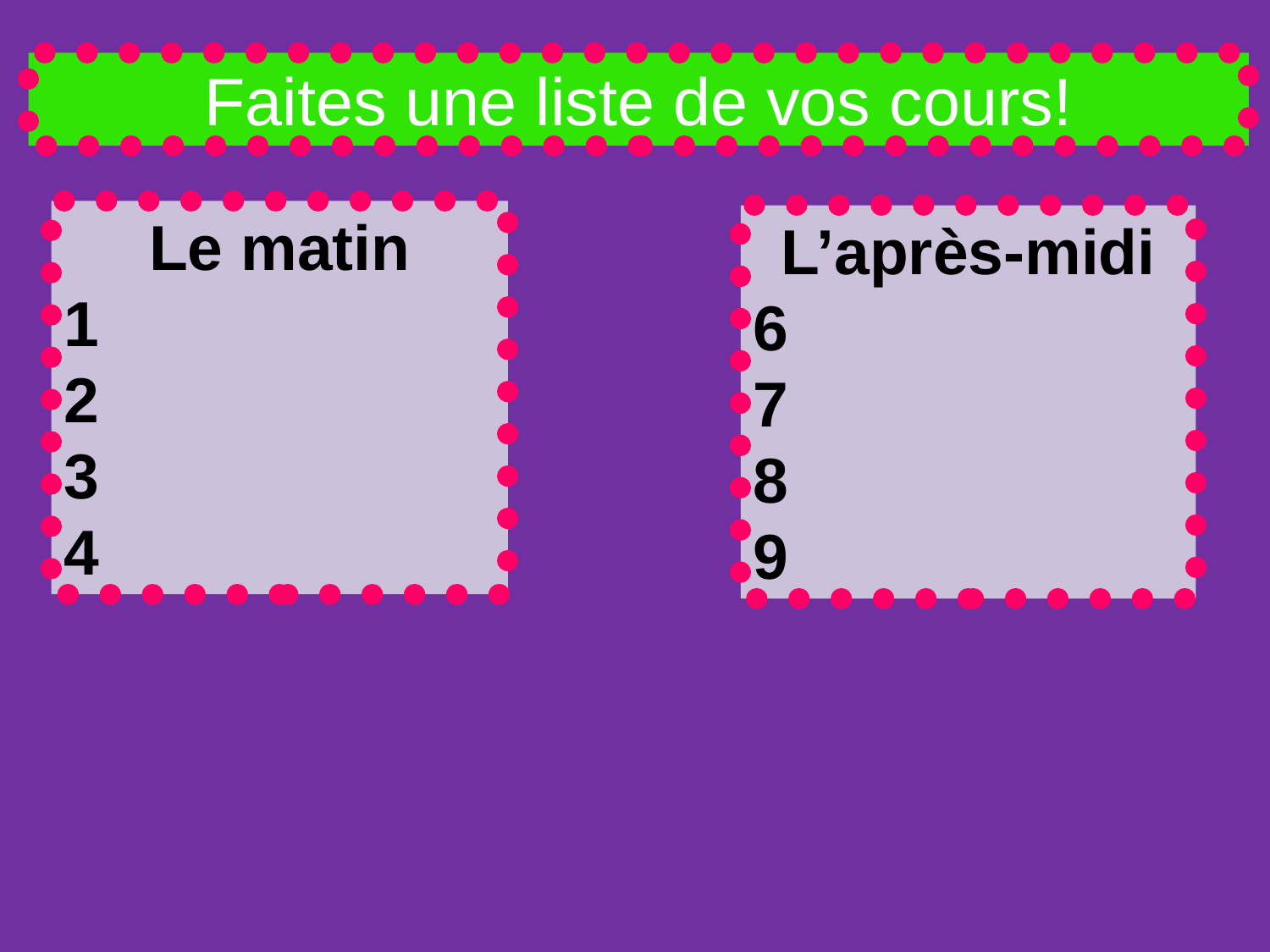

Faites une liste de vos cours!
Le matin
1
2
3
4
L’après-midi
6
7
8
9